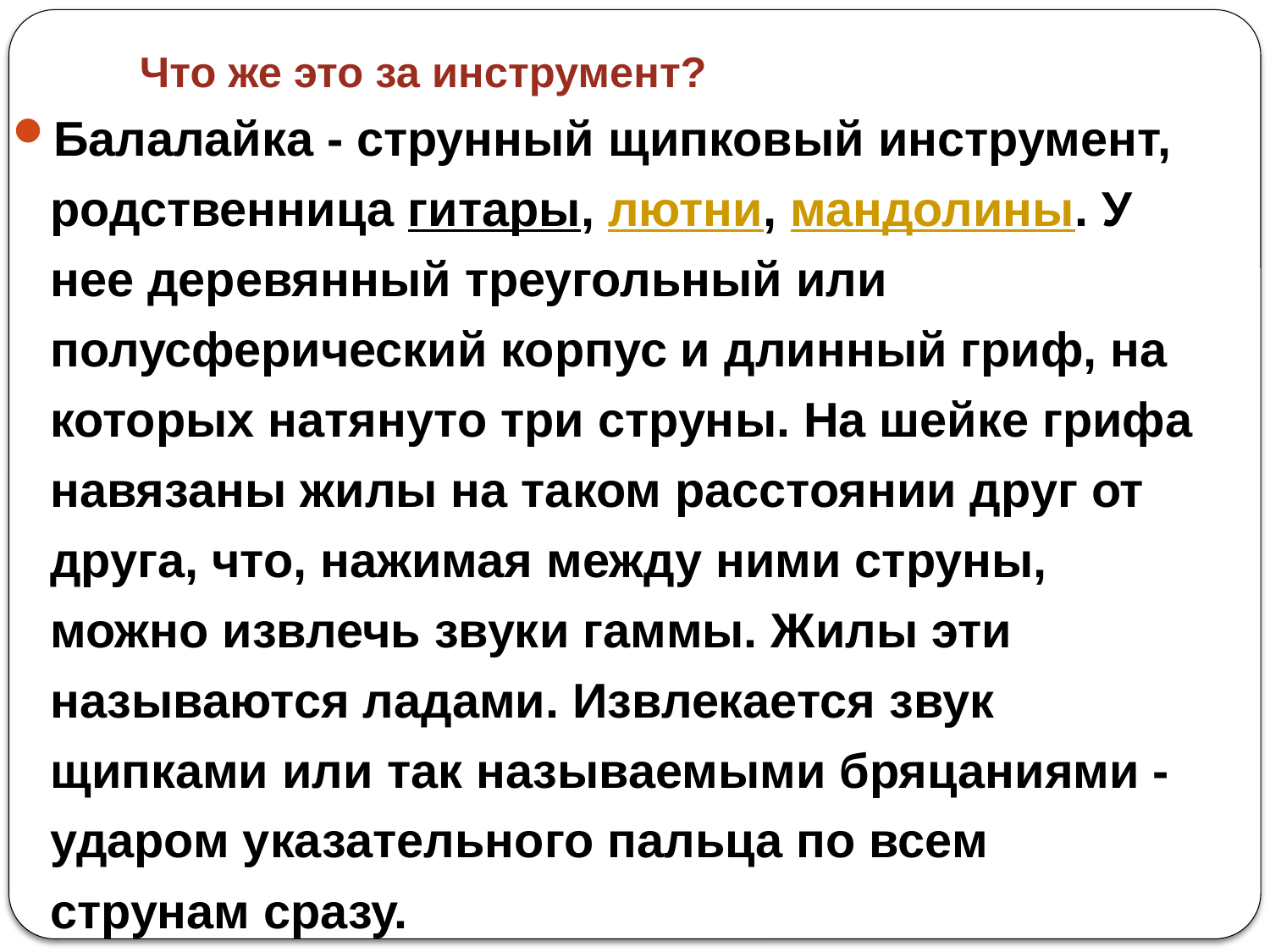

# Что же это за инструмент?
Балалайка - струнный щипковый инструмент, родственница гитары, лютни, мандолины. У нее деревянный треугольный или полусферический корпус и длинный гриф, на которых натянуто три струны. На шейке грифа навязаны жилы на таком расстоянии друг от друга, что, нажимая между ними струны, можно извлечь звуки гаммы. Жилы эти называются ладами. Извлекается звук щипками или так называемыми бряцаниями - ударом указательного пальца по всем струнам сразу.